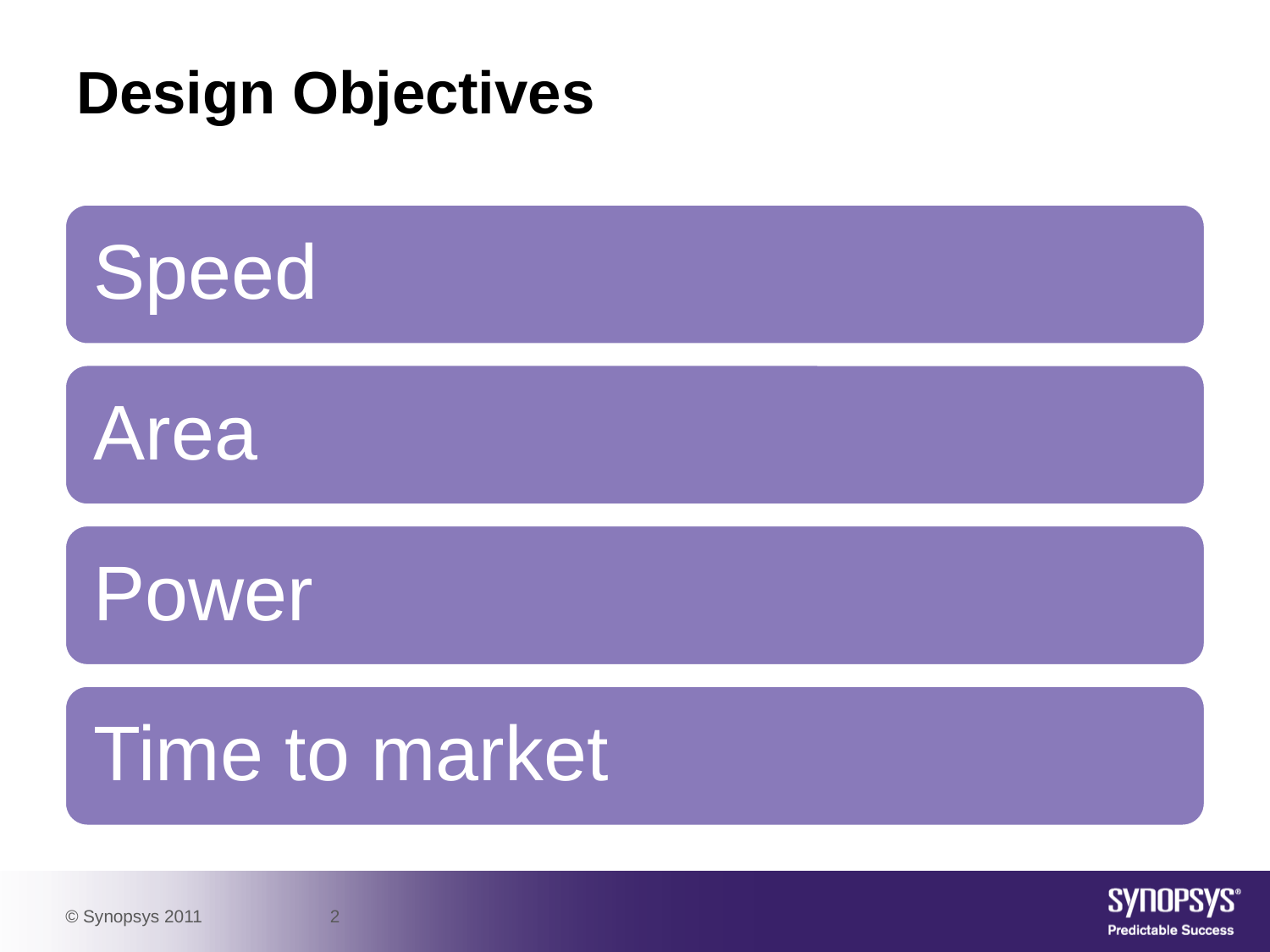

# Design Objectives
Speed
Area
Power
Time to market